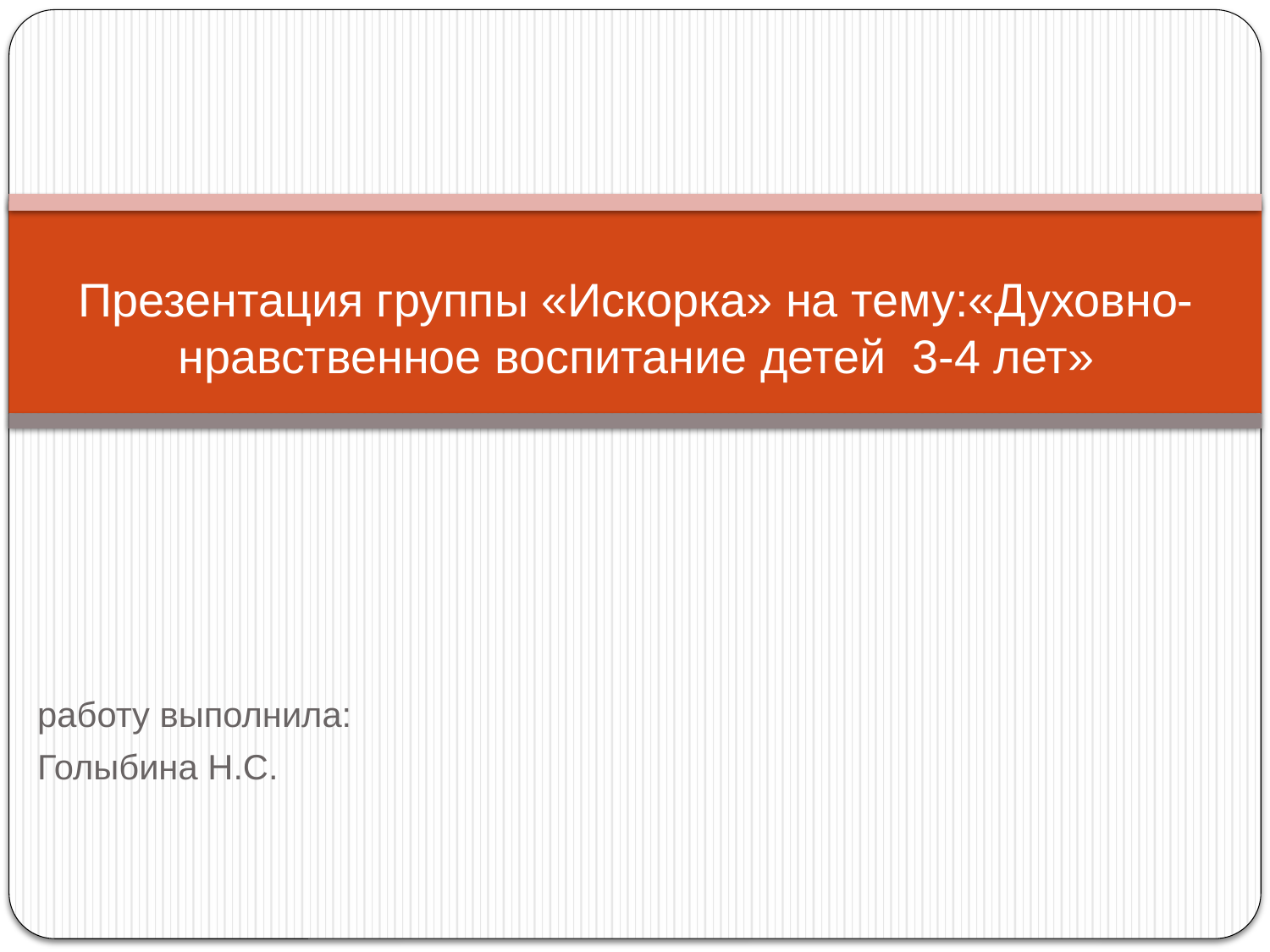

# Презентация группы «Искорка» на тему:«Духовно-нравственное воспитание детей  3-4 лет»
работу выполнила:
Голыбина Н.С.